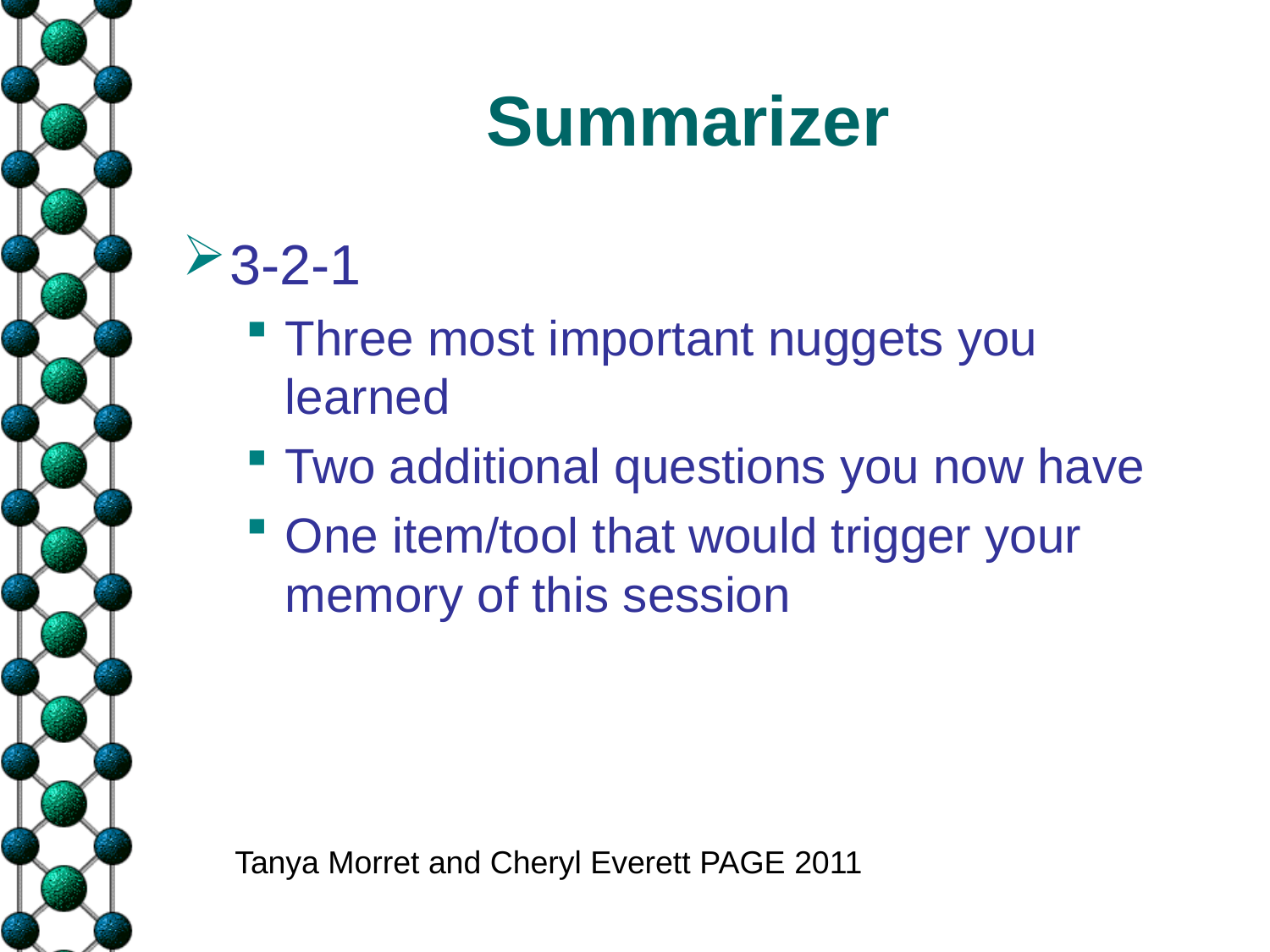

# Summarizer
3-2-1
Three most important nuggets you learned
Two additional questions you now have
One item/tool that would trigger your memory of this session
Tanya Morret and Cheryl Everett PAGE 2011